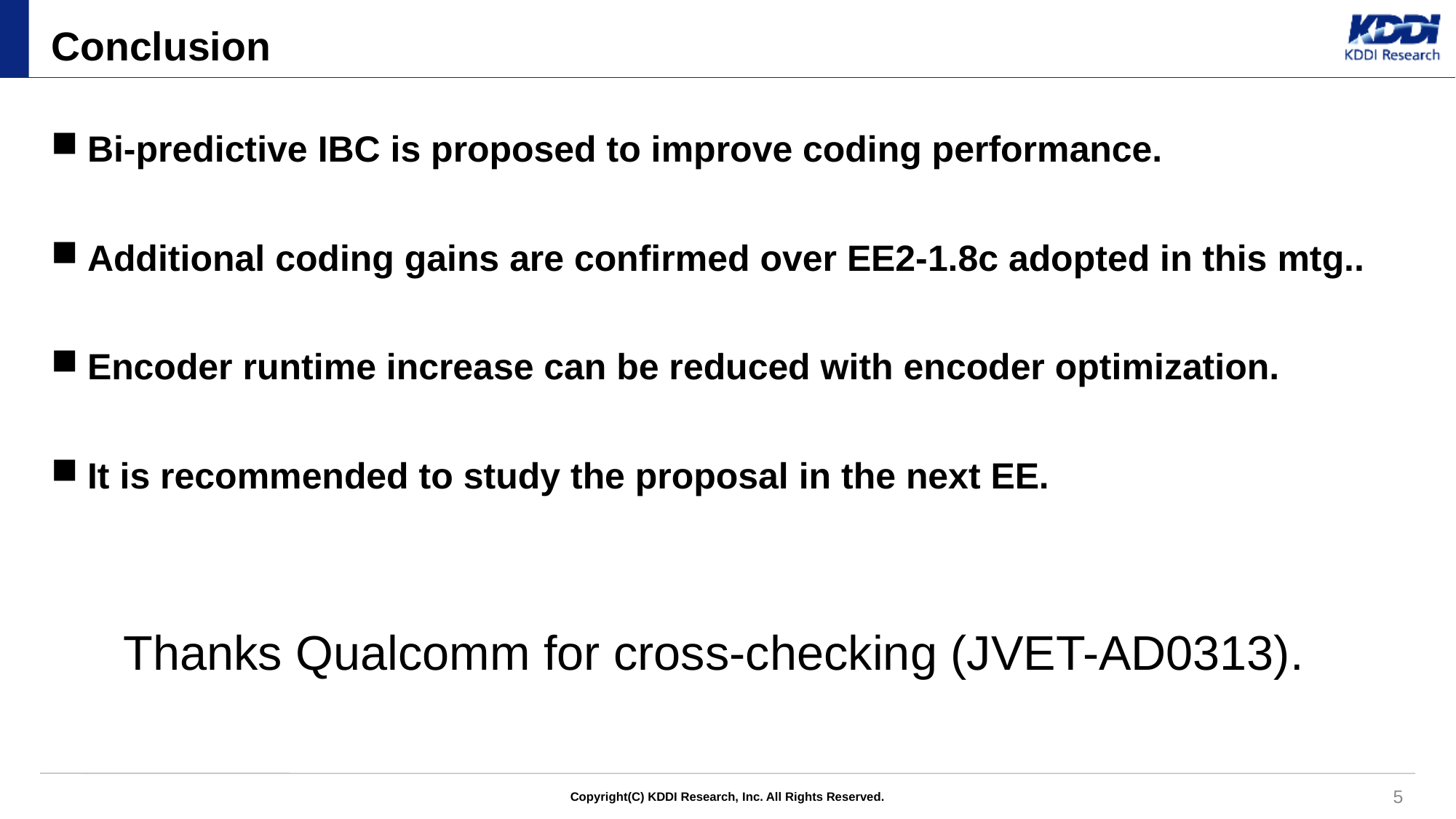

# Conclusion
Bi-predictive IBC is proposed to improve coding performance.

Additional coding gains are confirmed over EE2-1.8c adopted in this mtg..

Encoder runtime increase can be reduced with encoder optimization.

It is recommended to study the proposal in the next EE.
Thanks Qualcomm for cross-checking (JVET-AD0313).
5